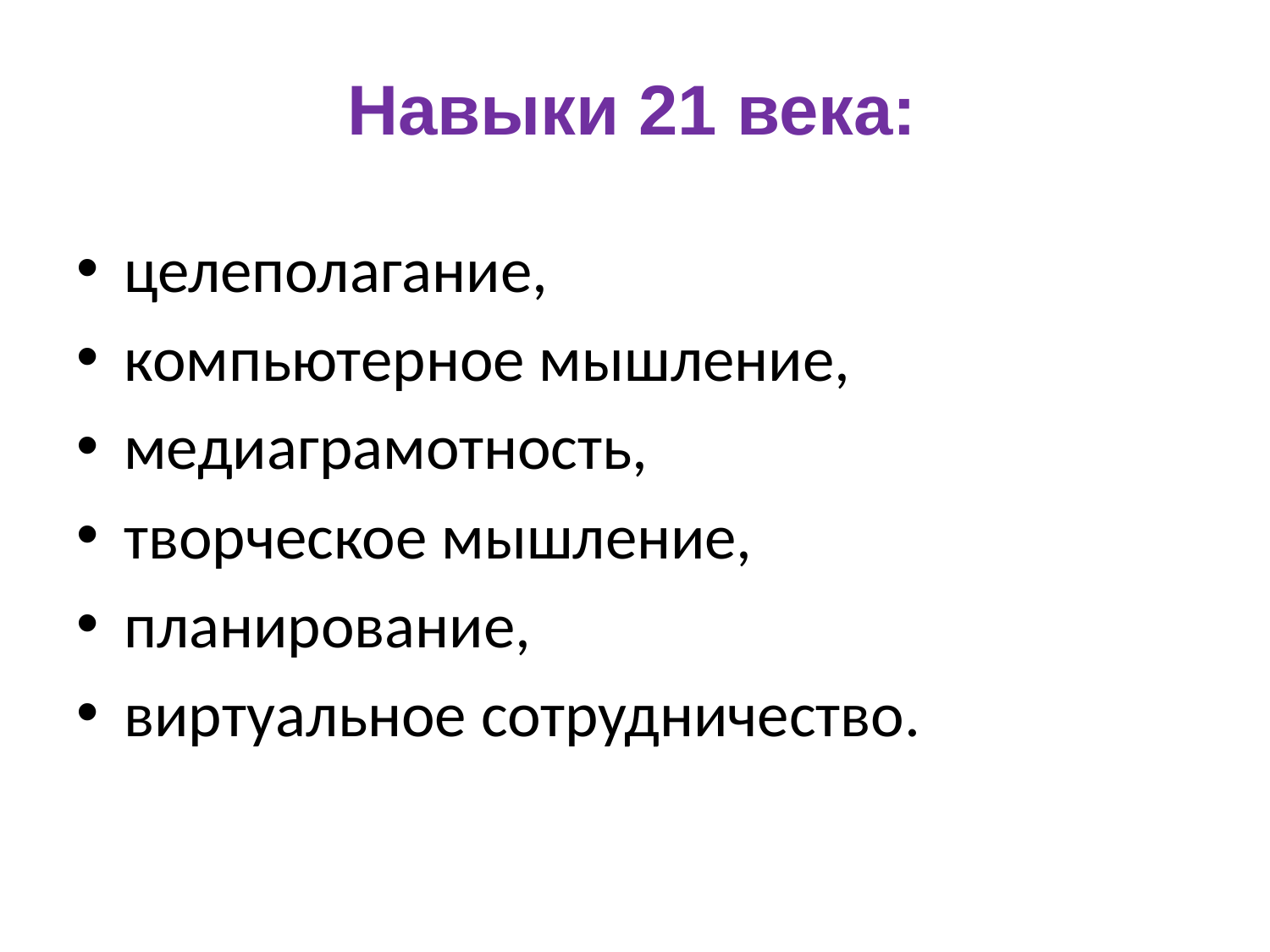

# Навыки 21 века:
целеполагание,
компьютерное мышление,
медиаграмотность,
творческое мышление,
планирование,
виртуальное сотрудничество.